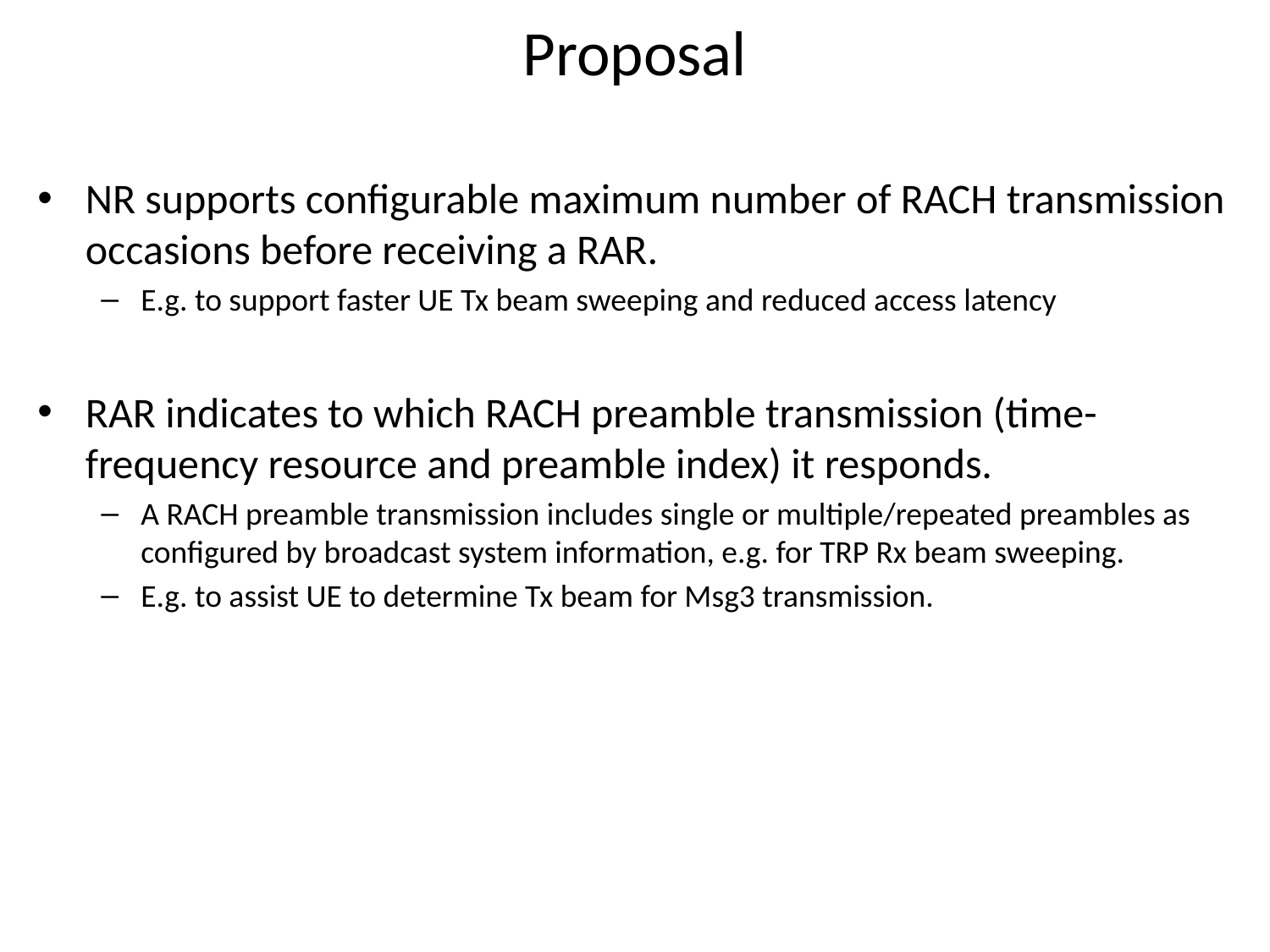

# Proposal

NR supports configurable maximum number of RACH transmission occasions before receiving a RAR.
E.g. to support faster UE Tx beam sweeping and reduced access latency

RAR indicates to which RACH preamble transmission (time-frequency resource and preamble index) it responds.
A RACH preamble transmission includes single or multiple/repeated preambles as configured by broadcast system information, e.g. for TRP Rx beam sweeping.
E.g. to assist UE to determine Tx beam for Msg3 transmission.